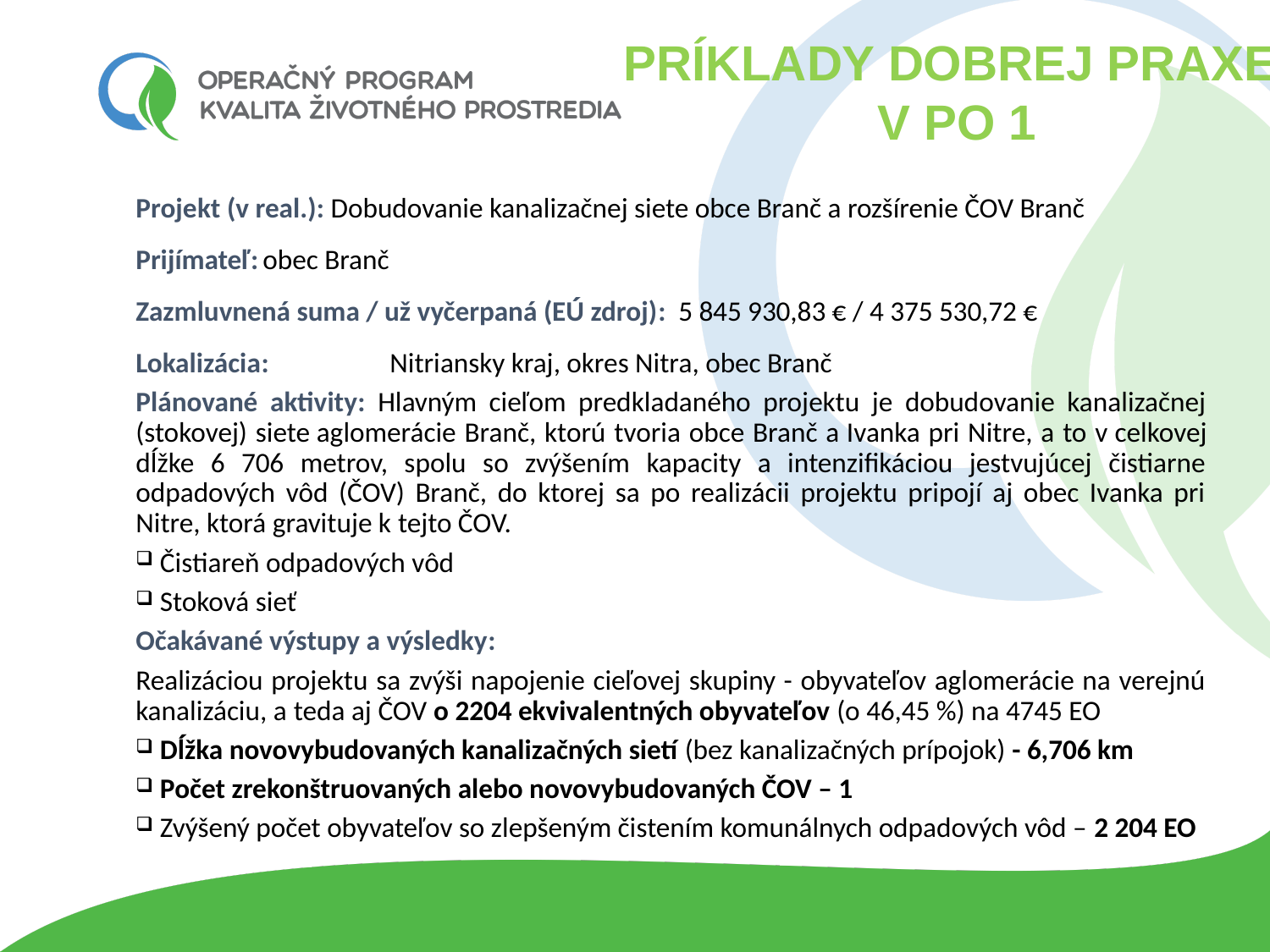

Príklady dobrej praxe
v PO 1
Projekt (v real.): Dobudovanie kanalizačnej siete obce Branč a rozšírenie ČOV Branč
Prijímateľ:	obec Branč
Zazmluvnená suma / už vyčerpaná (EÚ zdroj):  5 845 930,83 € / 4 375 530,72 €
Lokalizácia:	Nitriansky kraj, okres Nitra, obec Branč
Plánované aktivity: Hlavným cieľom predkladaného projektu je dobudovanie kanalizačnej (stokovej) siete aglomerácie Branč, ktorú tvoria obce Branč a Ivanka pri Nitre, a to v celkovej dĺžke 6 706 metrov, spolu so zvýšením kapacity a intenzifikáciou jestvujúcej čistiarne odpadových vôd (ČOV) Branč, do ktorej sa po realizácii projektu pripojí aj obec Ivanka pri Nitre, ktorá gravituje k tejto ČOV.
 Čistiareň odpadových vôd
 Stoková sieť
Očakávané výstupy a výsledky:
Realizáciou projektu sa zvýši napojenie cieľovej skupiny - obyvateľov aglomerácie na verejnú kanalizáciu, a teda aj ČOV o 2204 ekvivalentných obyvateľov (o 46,45 %) na 4745 EO
 Dĺžka novovybudovaných kanalizačných sietí (bez kanalizačných prípojok) - 6,706 km
 Počet zrekonštruovaných alebo novovybudovaných ČOV – 1
 Zvýšený počet obyvateľov so zlepšeným čistením komunálnych odpadových vôd – 2 204 EO